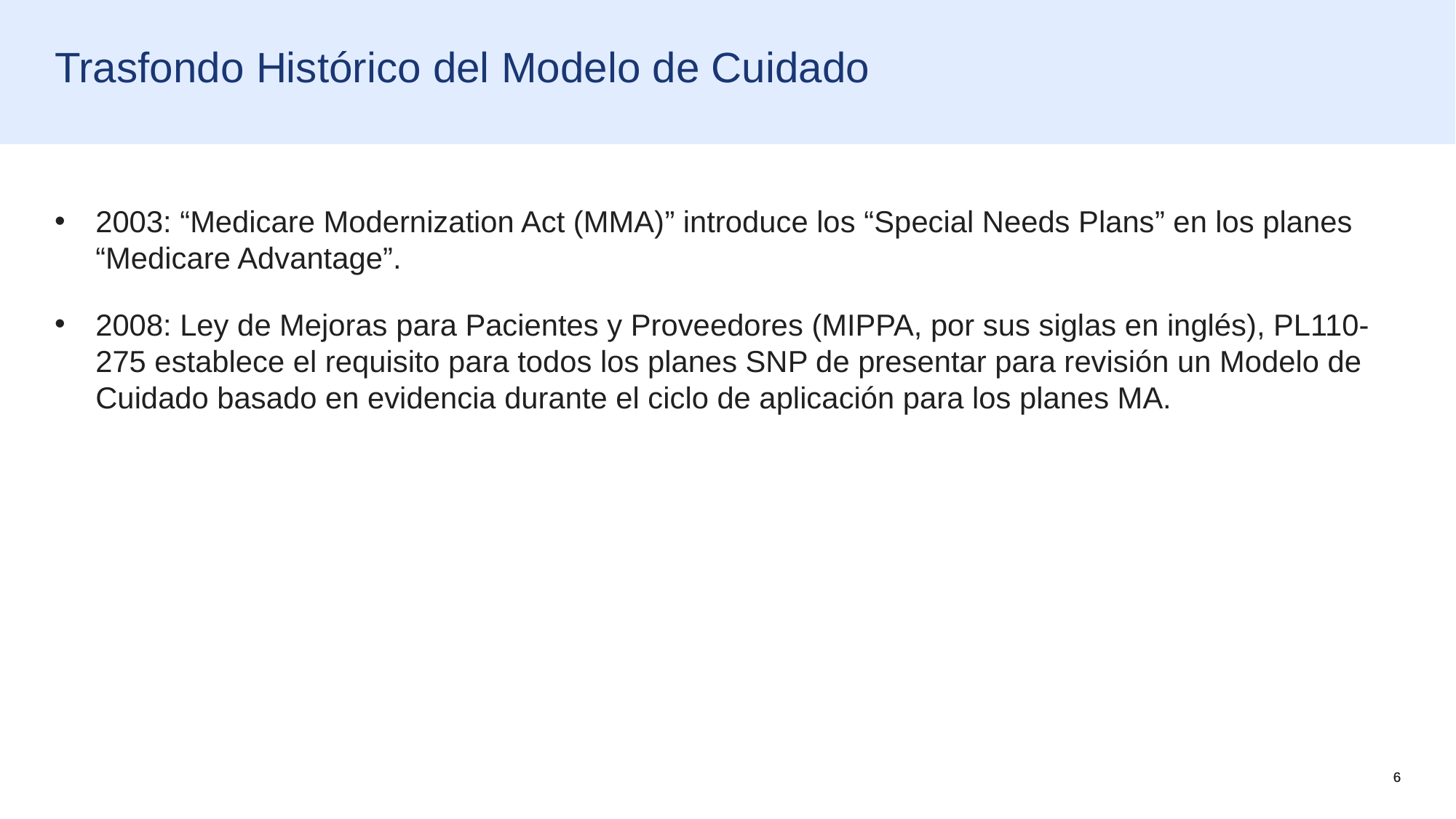

# Trasfondo Histórico del Modelo de Cuidado
2003: “Medicare Modernization Act (MMA)” introduce los “Special Needs Plans” en los planes “Medicare Advantage”.
2008: Ley de Mejoras para Pacientes y Proveedores (MIPPA, por sus siglas en inglés), PL110-275 establece el requisito para todos los planes SNP de presentar para revisión un Modelo de Cuidado basado en evidencia durante el ciclo de aplicación para los planes MA.